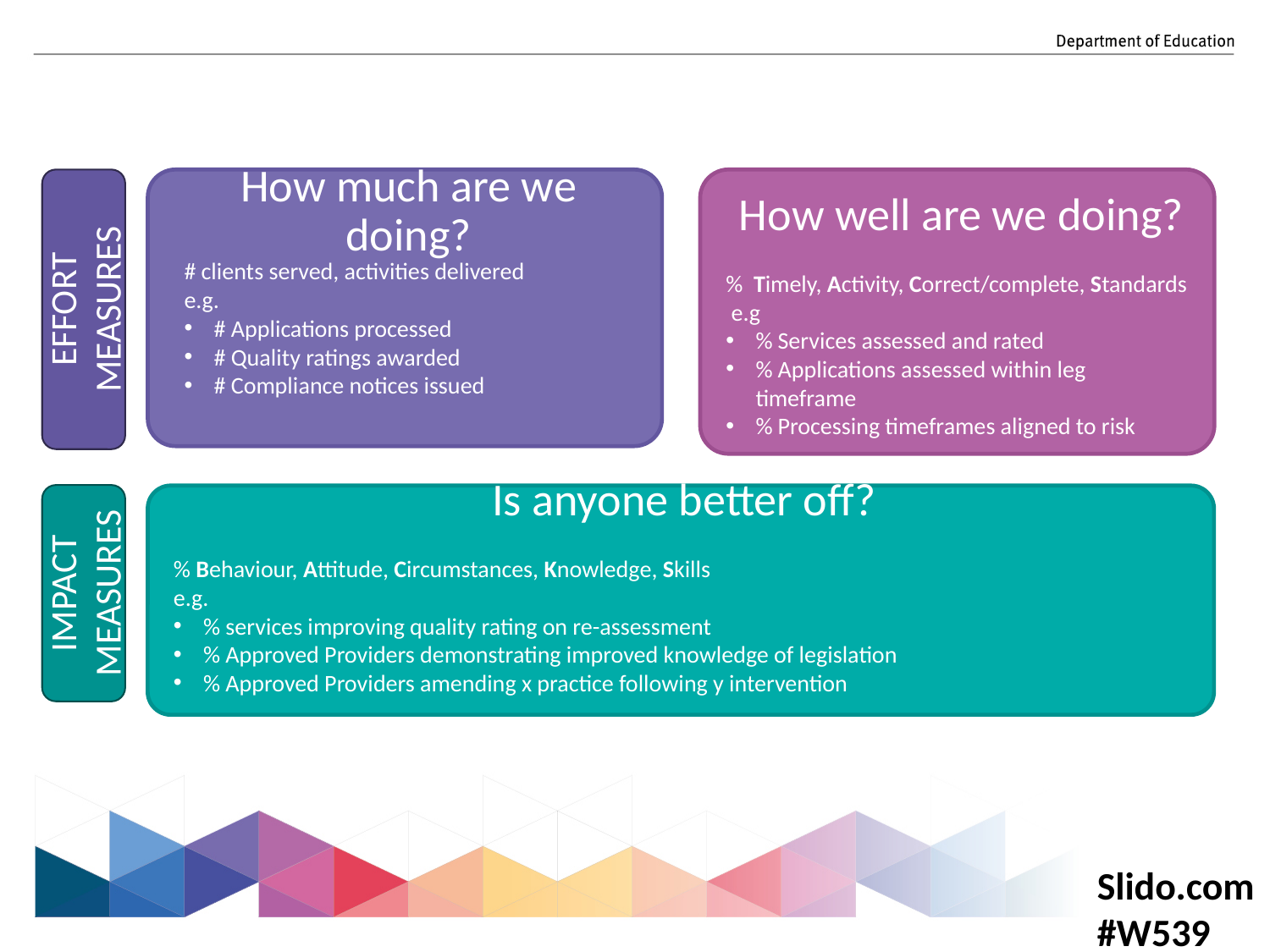

Is anyone better off?

How much are we doing?

How well are we doing?

# clients served, activities delivered
e.g.
# Applications processed
# Quality ratings awarded
# Compliance notices issued
%  Timely, Activity, Correct/complete, Standards
 e.g
% Services assessed and rated
% Applications assessed within leg timeframe
% Processing timeframes aligned to risk
EFFORT MEASURES
% Behaviour, Attitude, Circumstances, Knowledge, Skills
e.g.
% services improving quality rating on re-assessment
% Approved Providers demonstrating improved knowledge of legislation
% Approved Providers amending x practice following y intervention
IMPACT MEASURES
Slido.com #W539